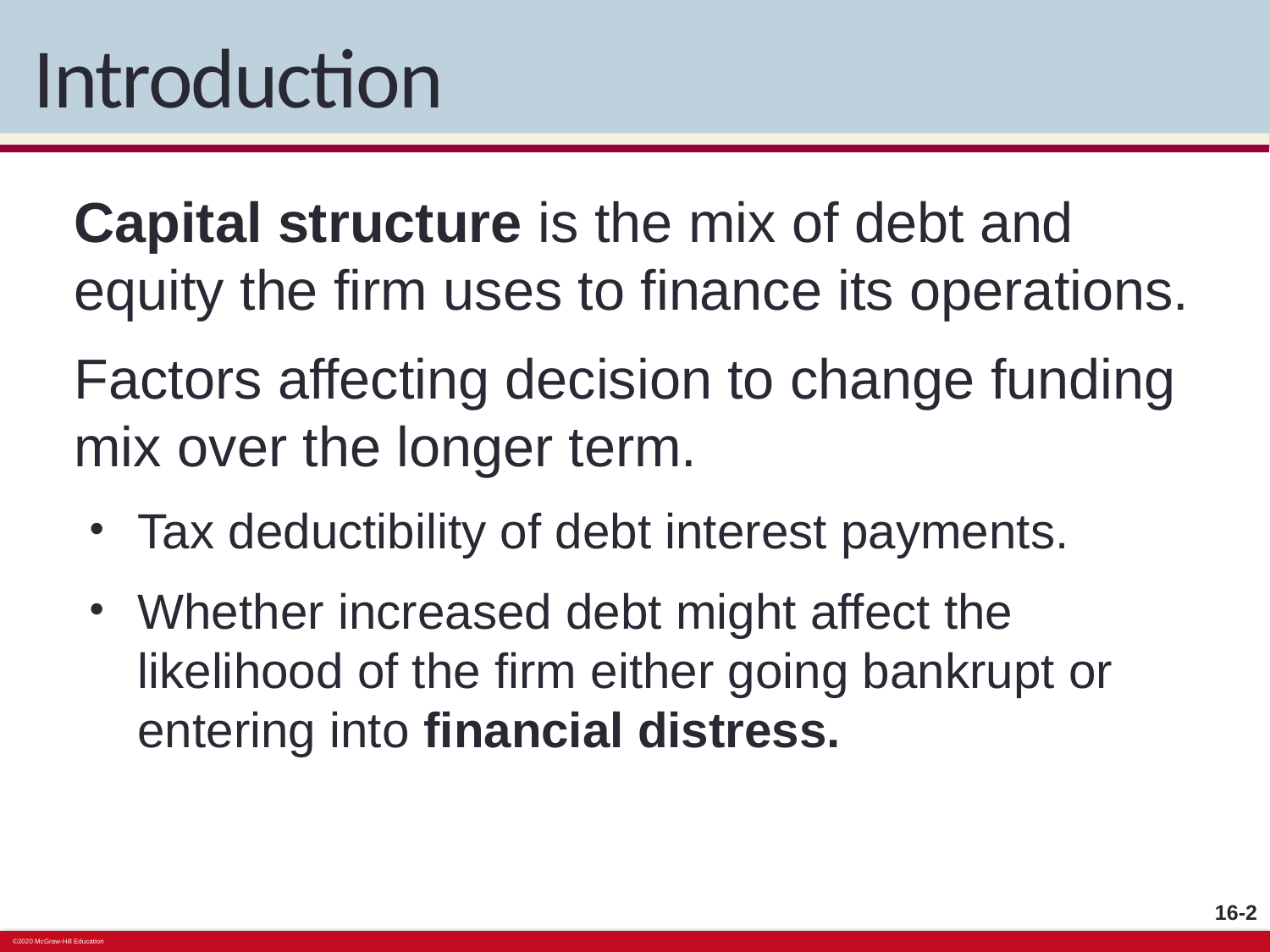

# Introduction
Capital structure is the mix of debt and equity the firm uses to finance its operations.
Factors affecting decision to change funding mix over the longer term.
Tax deductibility of debt interest payments.
Whether increased debt might affect the likelihood of the firm either going bankrupt or entering into financial distress.